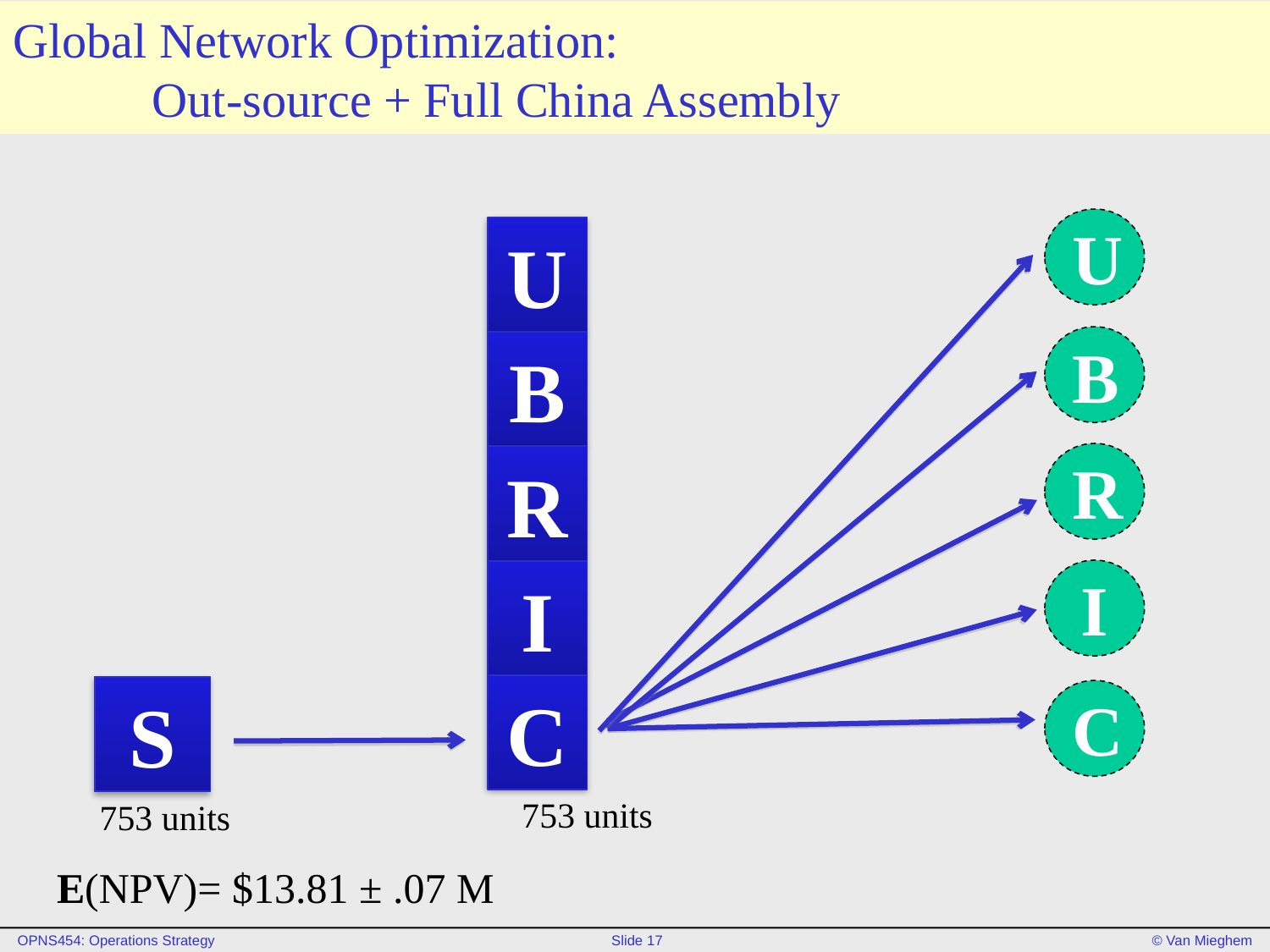

# Global Network Optimization: Out-source + Full China Assembly
U
B
R
I
C
U
B
R
I
C
S
753 units
753 units
E(NPV)= $13.81 ± .07 M